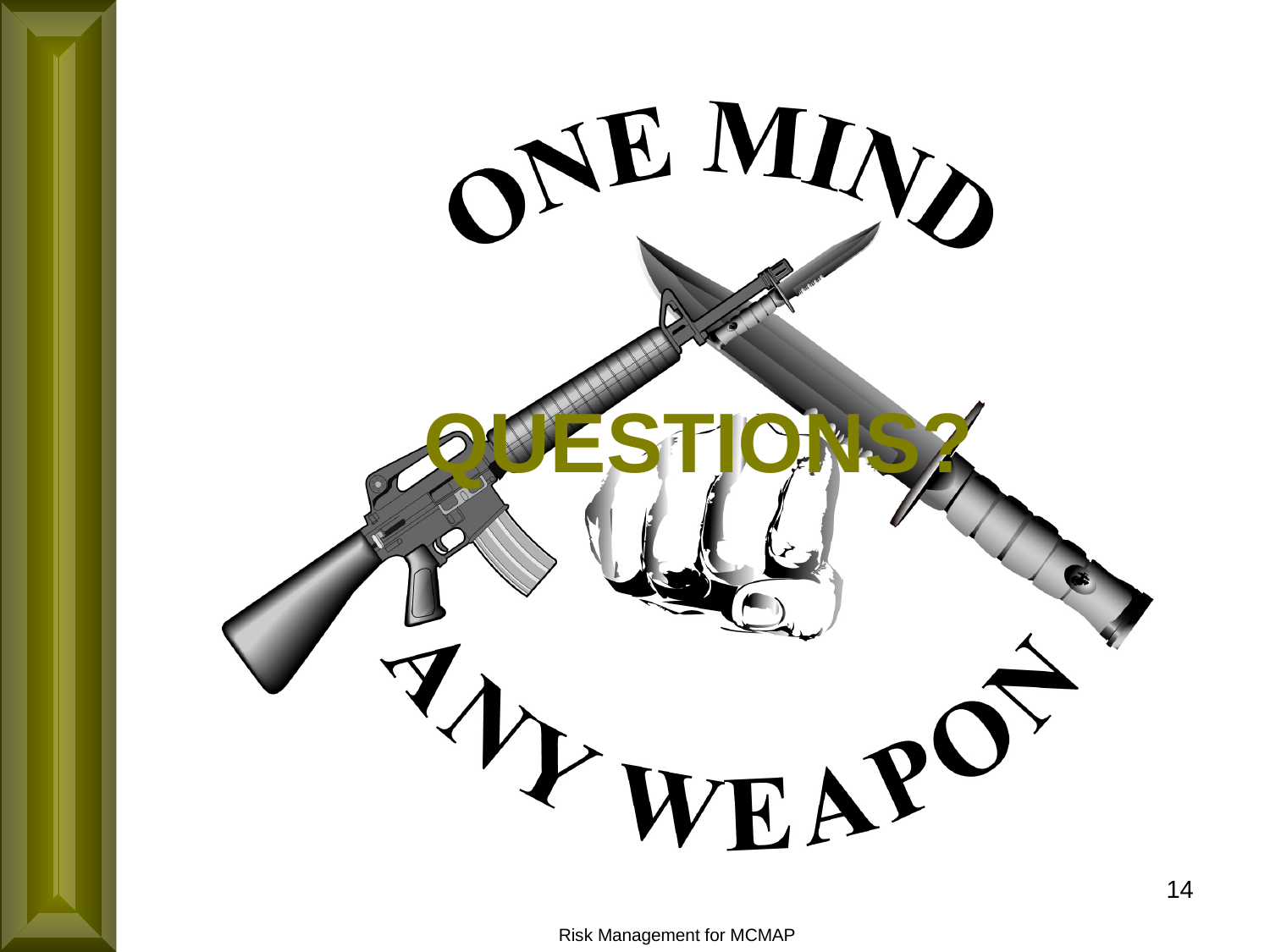

# QUESTIONS?
14
Risk Management for MCMAP